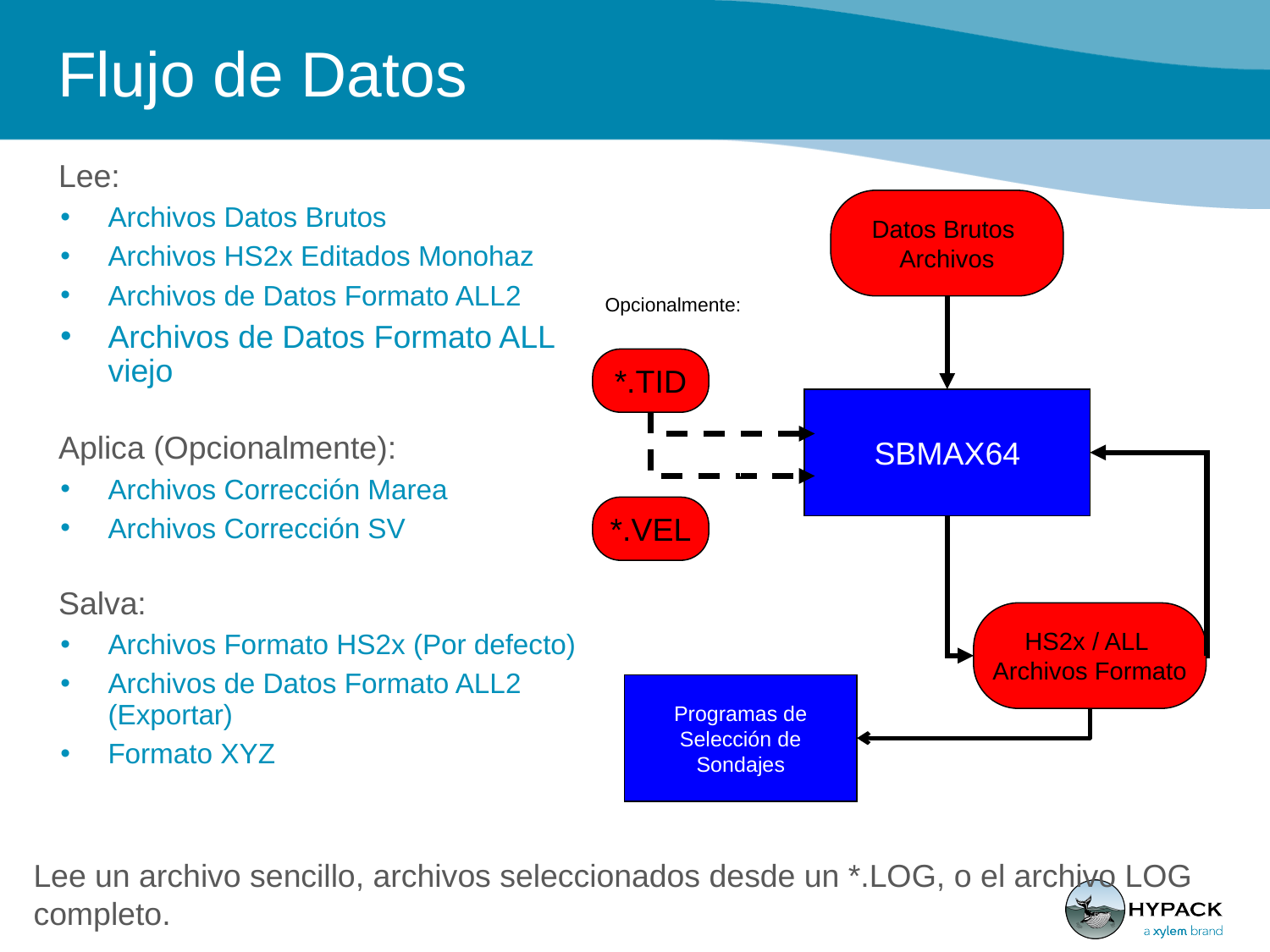

Flujo de Datos
Lee:
Archivos Datos Brutos
Archivos HS2x Editados Monohaz
Archivos de Datos Formato ALL2
Archivos de Datos Formato ALL viejo

Aplica (Opcionalmente):
Archivos Corrección Marea
Archivos Corrección SV

Salva:
Archivos Formato HS2x (Por defecto)
Archivos de Datos Formato ALL2 (Exportar)
Formato XYZ
Datos Brutos
Archivos
Opcionalmente:

*.TID
SBMAX64
*.VEL
HS2x / ALL
Archivos Formato
Programas de Selección de Sondajes
Lee un archivo sencillo, archivos seleccionados desde un *.LOG, o el archivo LOG completo.